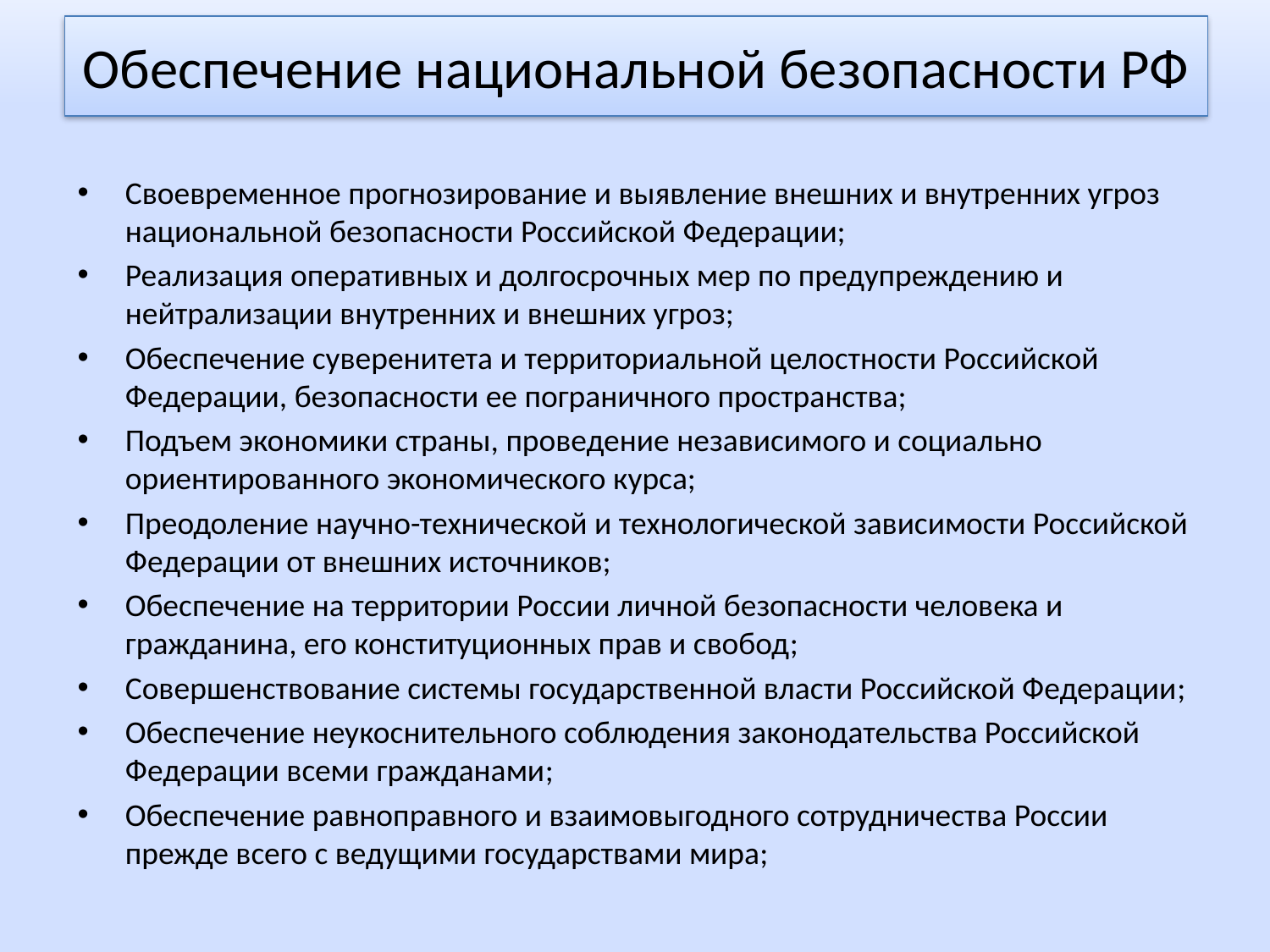

# Обеспечение национальной безопасности РФ
Своевременное прогнозирование и выявление внешних и внутренних угроз национальной безопасности Российской Федерации;
Реализация оперативных и долгосрочных мер по предупреждению и нейтрализации внутренних и внешних угроз;
Обеспечение суверенитета и территориальной целостности Российской Федерации, безопасности ее пограничного пространства;
Подъем экономики страны, проведение независимого и социально ориентированного экономического курса;
Преодоление научно-технической и технологической зависимости Российской Федерации от внешних источников;
Обеспечение на территории России личной безопасности человека и гражданина, его конституционных прав и свобод;
Совершенствование системы государственной власти Российской Федерации;
Обеспечение неукоснительного соблюдения законодательства Российской Федерации всеми гражданами;
Обеспечение равноправного и взаимовыгодного сотрудничества России прежде всего с ведущими государствами мира;